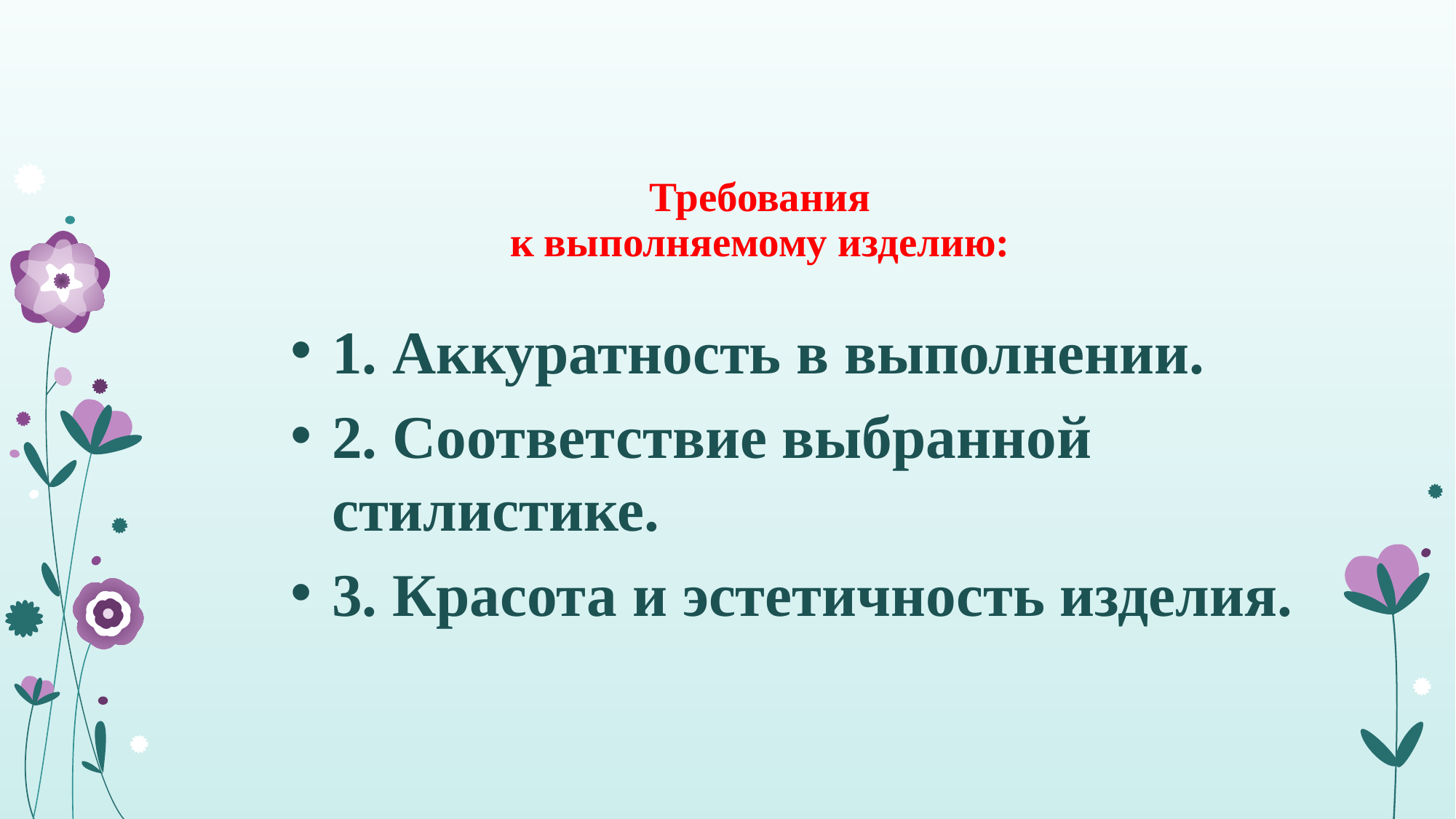

# Требования к выполняемому изделию:
1. Аккуратность в выполнении.
2. Соответствие выбранной стилистике.
3. Красота и эстетичность изделия.